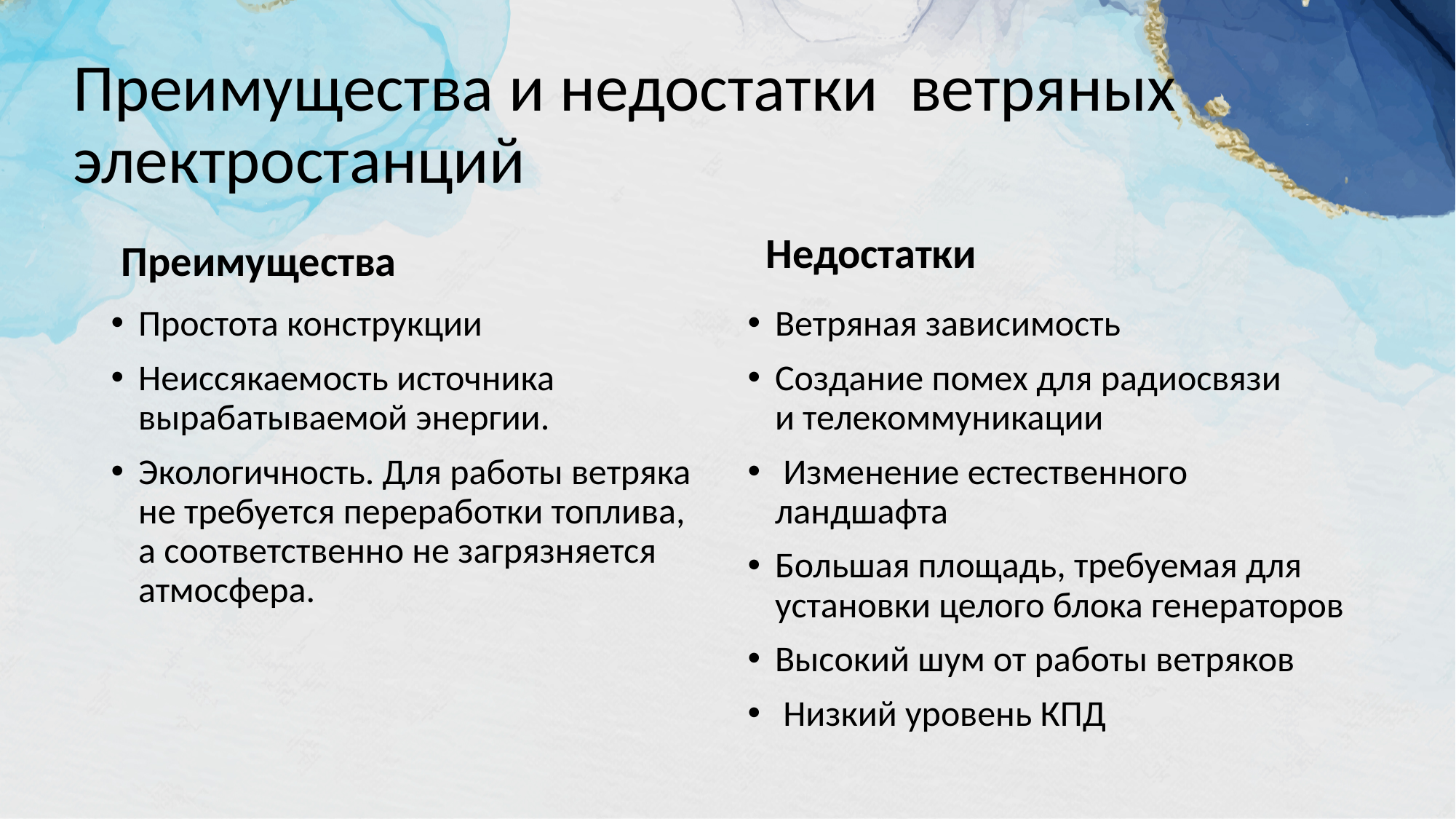

# Преимущества и недостатки  ветряных электростанций
Недостатки
Преимущества
Простота конструкции
Неиссякаемость источника вырабатываемой энергии.
Экологичность. Для работы ветряка не требуется переработки топлива, а соответственно не загрязняется атмосфера.
Ветряная зависимость
Создание помех для радиосвязи и телекоммуникации
 Изменение естественного ландшафта
Большая площадь, требуемая для установки целого блока генераторов
Высокий шум от работы ветряков
 Низкий уровень КПД